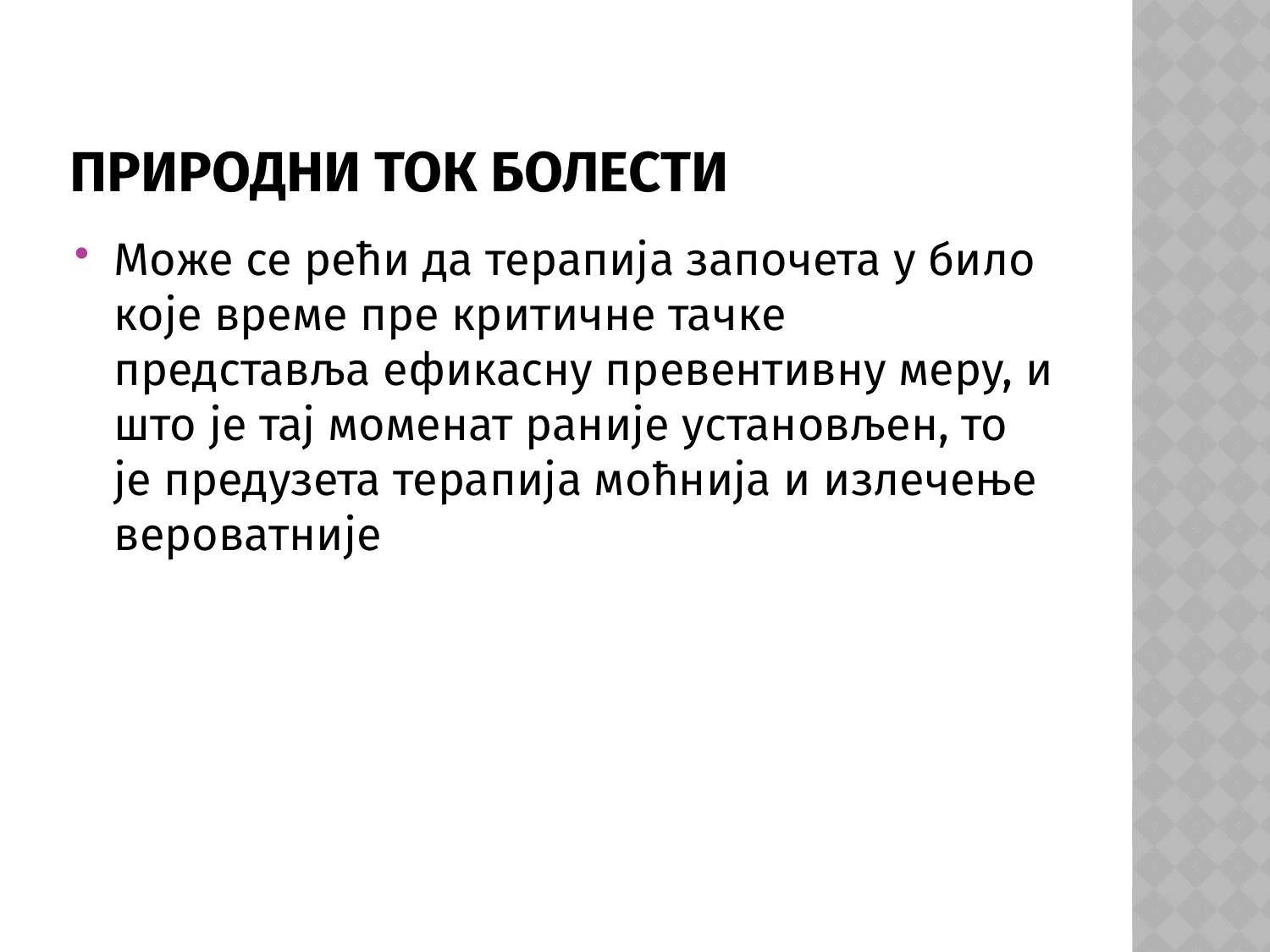

# ПРИРОДНИ ТОК БОЛЕСТИ
Може се рећи да терапија започета у било које време пре критичне тачке представља ефикасну превентивну меру, и што је тај моменат раније установљен, то је предузета терапија моћнија и излечење вероватније